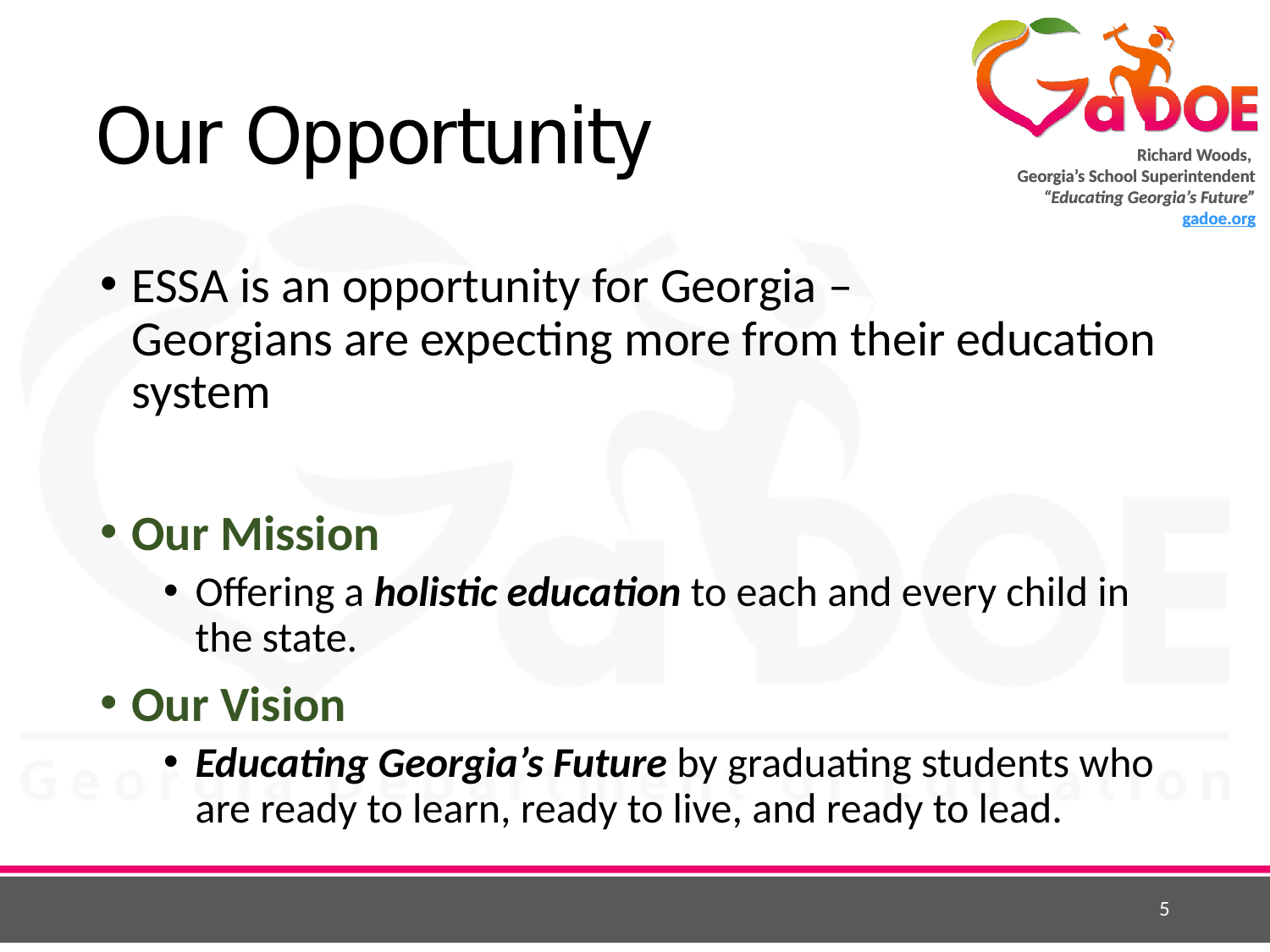

# Our Opportunity
ESSA is an opportunity for Georgia –                 Georgians are expecting more from their education system

Our Mission
Offering a holistic education to each and every child in the state.
Our Vision
Educating Georgia’s Future by graduating students who are ready to learn, ready to live, and ready to lead.
5